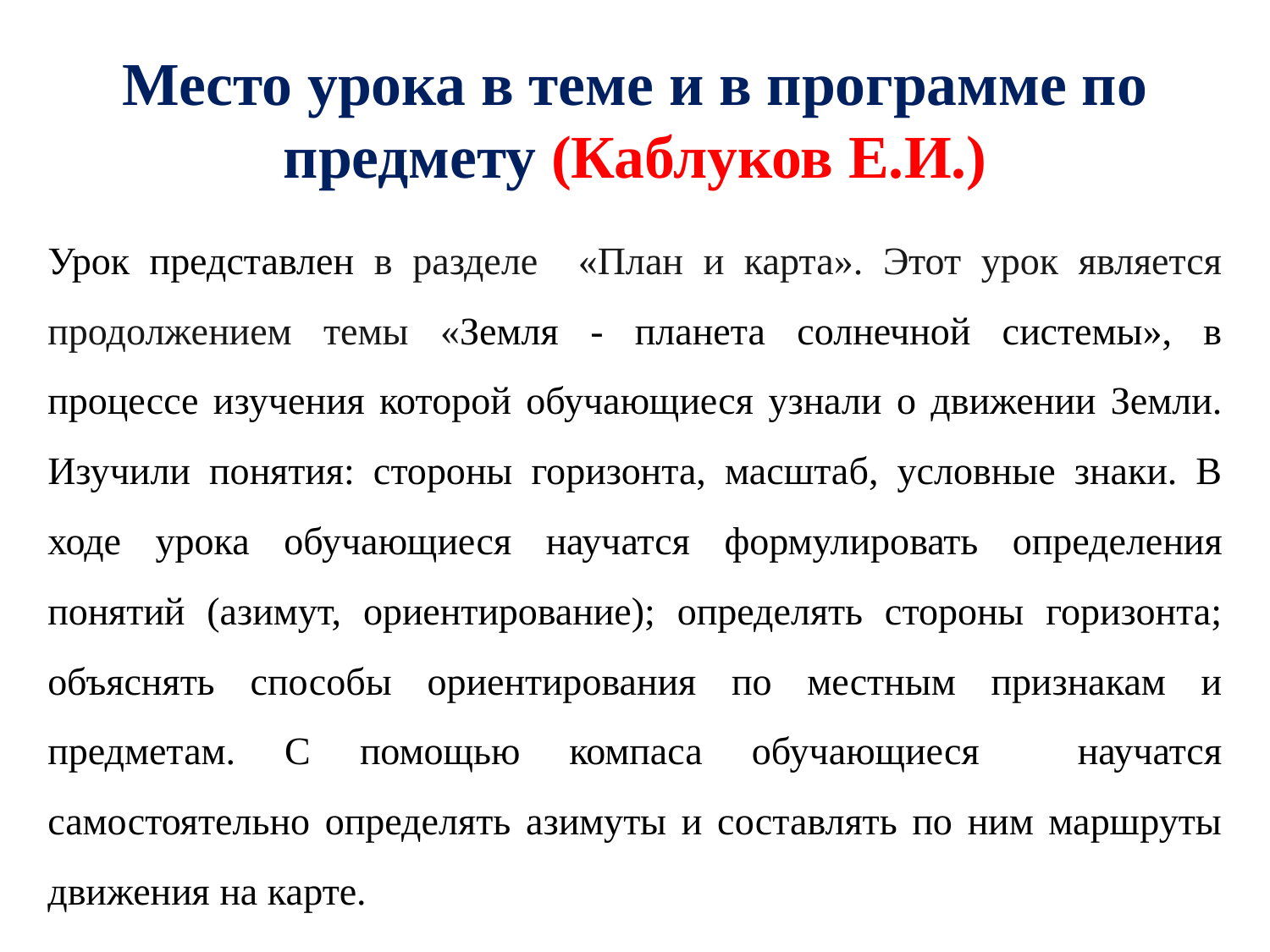

# Место урока в теме и в программе по предмету (Каблуков Е.И.)
Урок представлен в разделе  «План и карта». Этот урок является продолжением темы «Земля - планета солнечной системы», в процессе изучения которой обучающиеся узнали о движении Земли. Изучили понятия: стороны горизонта, масштаб, условные знаки. В ходе урока обучающиеся научатся формулировать определения понятий (азимут, ориентирование); определять стороны горизонта; объяснять способы ориентирования по местным признакам и предметам. С помощью компаса обучающиеся  научатся самостоятельно определять азимуты и составлять по ним маршруты движения на карте.